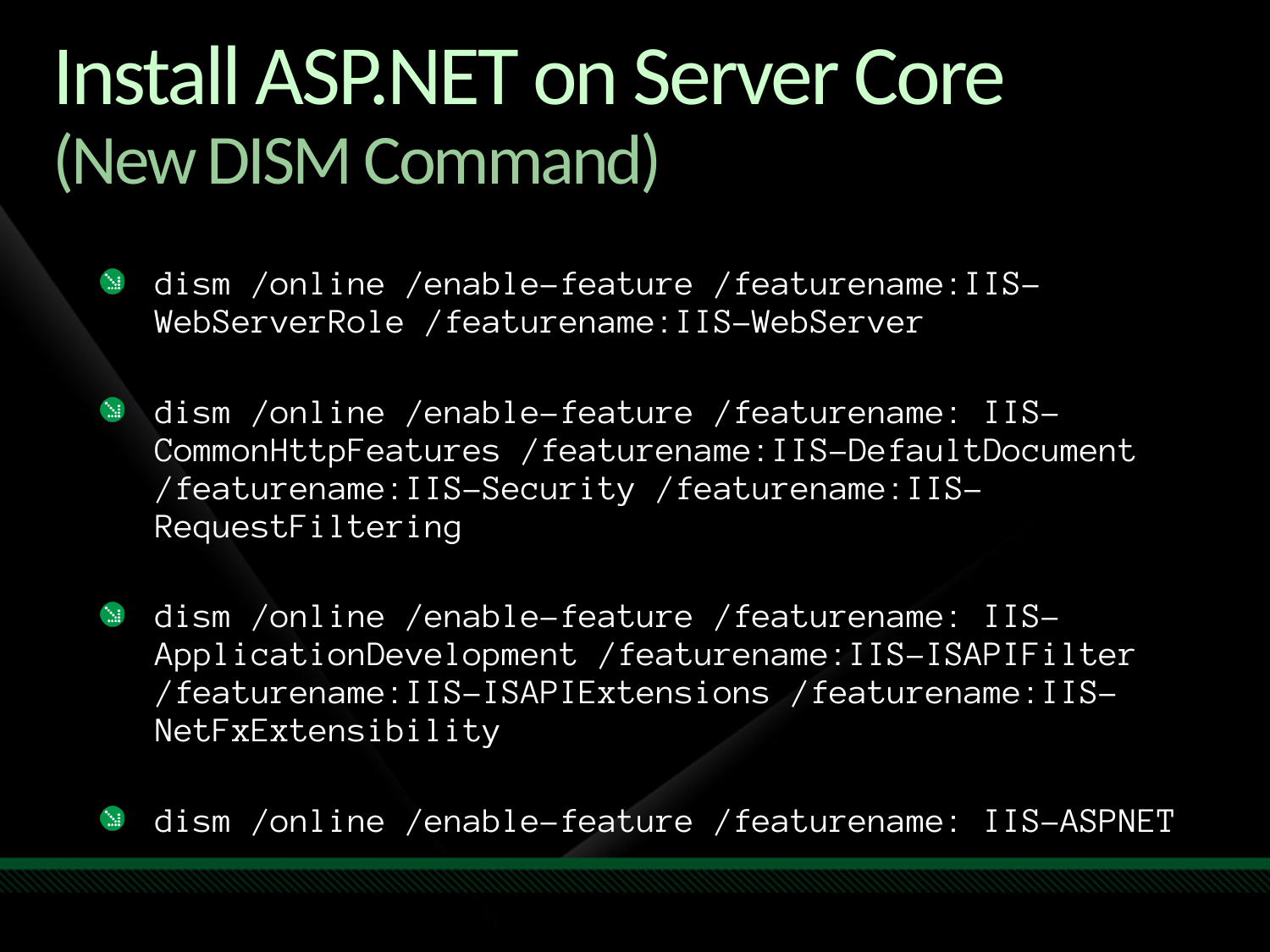

# Install ASP.NET on Server Core (New DISM Command)
dism /online /enable-feature /featurename:IIS-WebServerRole /featurename:IIS-WebServer

dism /online /enable-feature /featurename: IIS-CommonHttpFeatures /featurename:IIS-DefaultDocument /featurename:IIS-Security /featurename:IIS-RequestFiltering

dism /online /enable-feature /featurename: IIS-ApplicationDevelopment /featurename:IIS-ISAPIFilter /featurename:IIS-ISAPIExtensions /featurename:IIS-NetFxExtensibility

dism /online /enable-feature /featurename: IIS-ASPNET